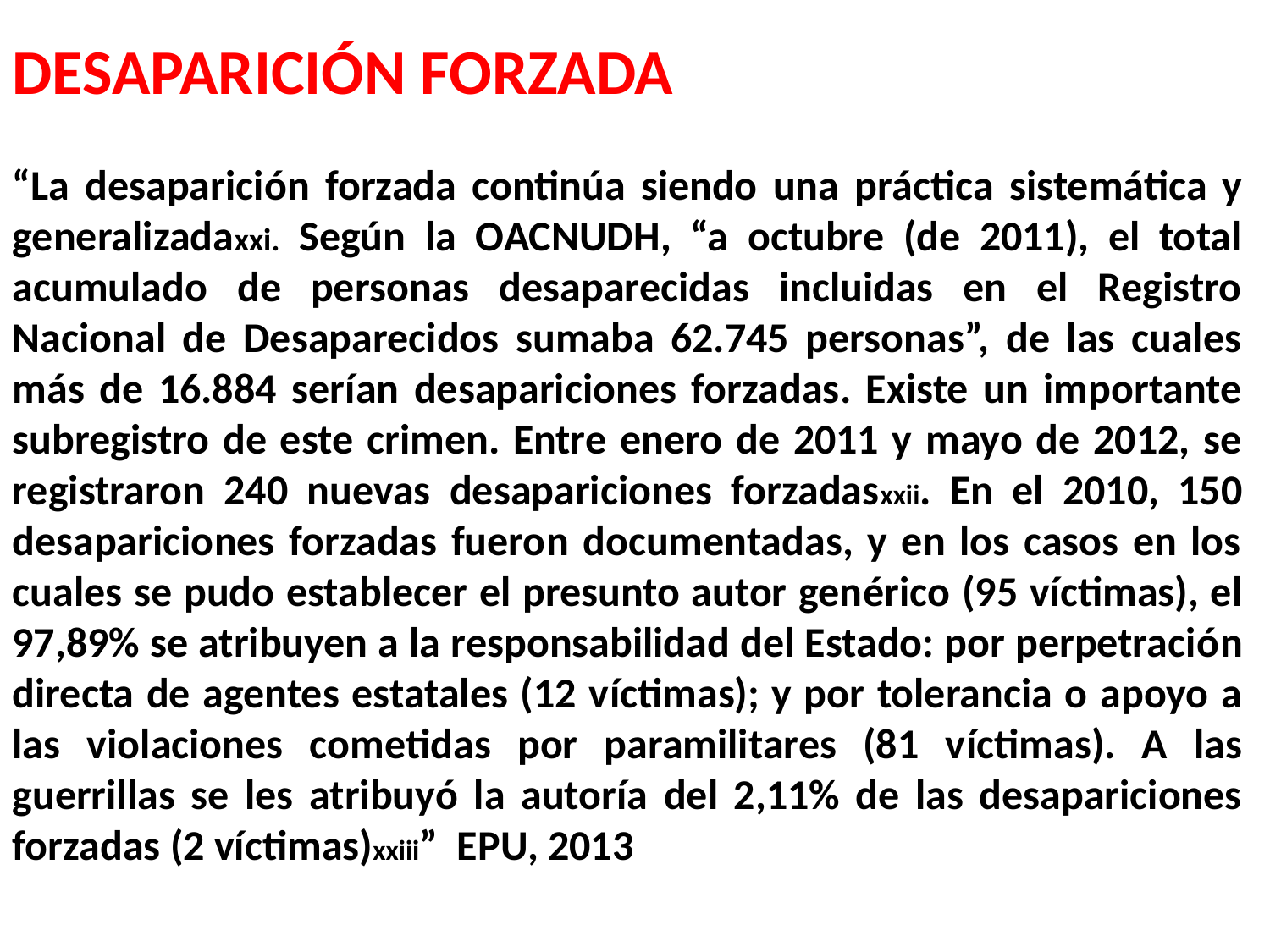

DESAPARICIÓN FORZADA

“La desaparición forzada continúa siendo una práctica sistemática y generalizadaxxi. Según la OACNUDH, “a octubre (de 2011), el total acumulado de personas desaparecidas incluidas en el Registro Nacional de Desaparecidos sumaba 62.745 personas”, de las cuales más de 16.884 serían desapariciones forzadas. Existe un importante subregistro de este crimen. Entre enero de 2011 y mayo de 2012, se registraron 240 nuevas desapariciones forzadasxxii. En el 2010, 150 desapariciones forzadas fueron documentadas, y en los casos en los cuales se pudo establecer el presunto autor genérico (95 víctimas), el 97,89% se atribuyen a la responsabilidad del Estado: por perpetración directa de agentes estatales (12 víctimas); y por tolerancia o apoyo a las violaciones cometidas por paramilitares (81 víctimas). A las guerrillas se les atribuyó la autoría del 2,11% de las desapariciones forzadas (2 víctimas)xxiii”  EPU, 2013